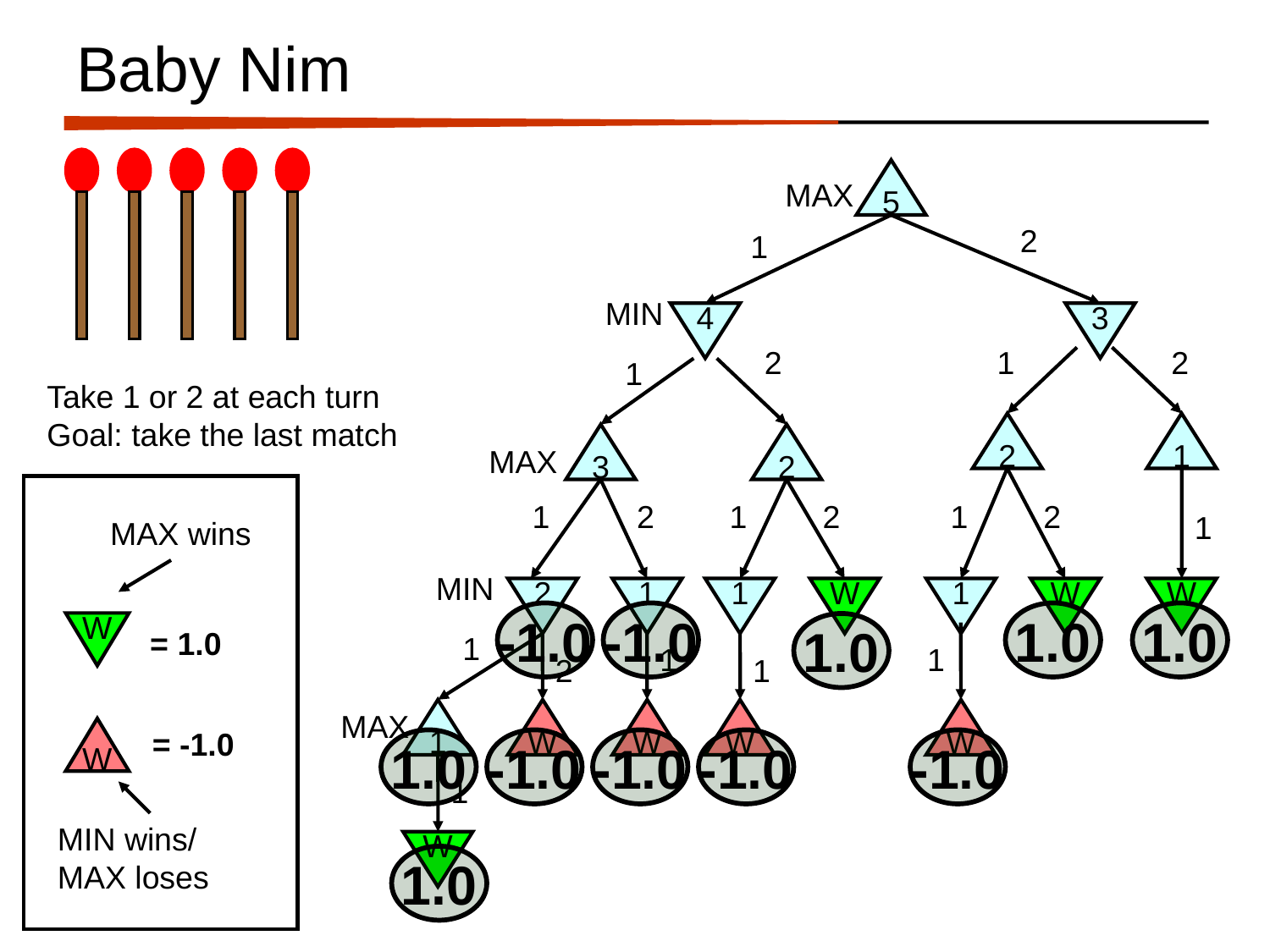

# Baby Nim

5

2
1
4
3
2
1
2
1

2
1
3
2

1
2
1
2
1
2
1
2
1
1
W
1
W
W
1

1

1
2
1
1
W
W
W
W

1
W
MAX
MAX
MIN
MIN
Take 1 or 2 at each turn
Goal: take the last match
MAX
MAX

MAX wins

MIN
MIN
-1.0
-1.0
1.0
1.0
W
1.0
= 1.0
MAX
MAX
W
= -1.0
1.0
-1.0
-1.0
-1.0
-1.0

MIN wins/
MAX loses
1.0